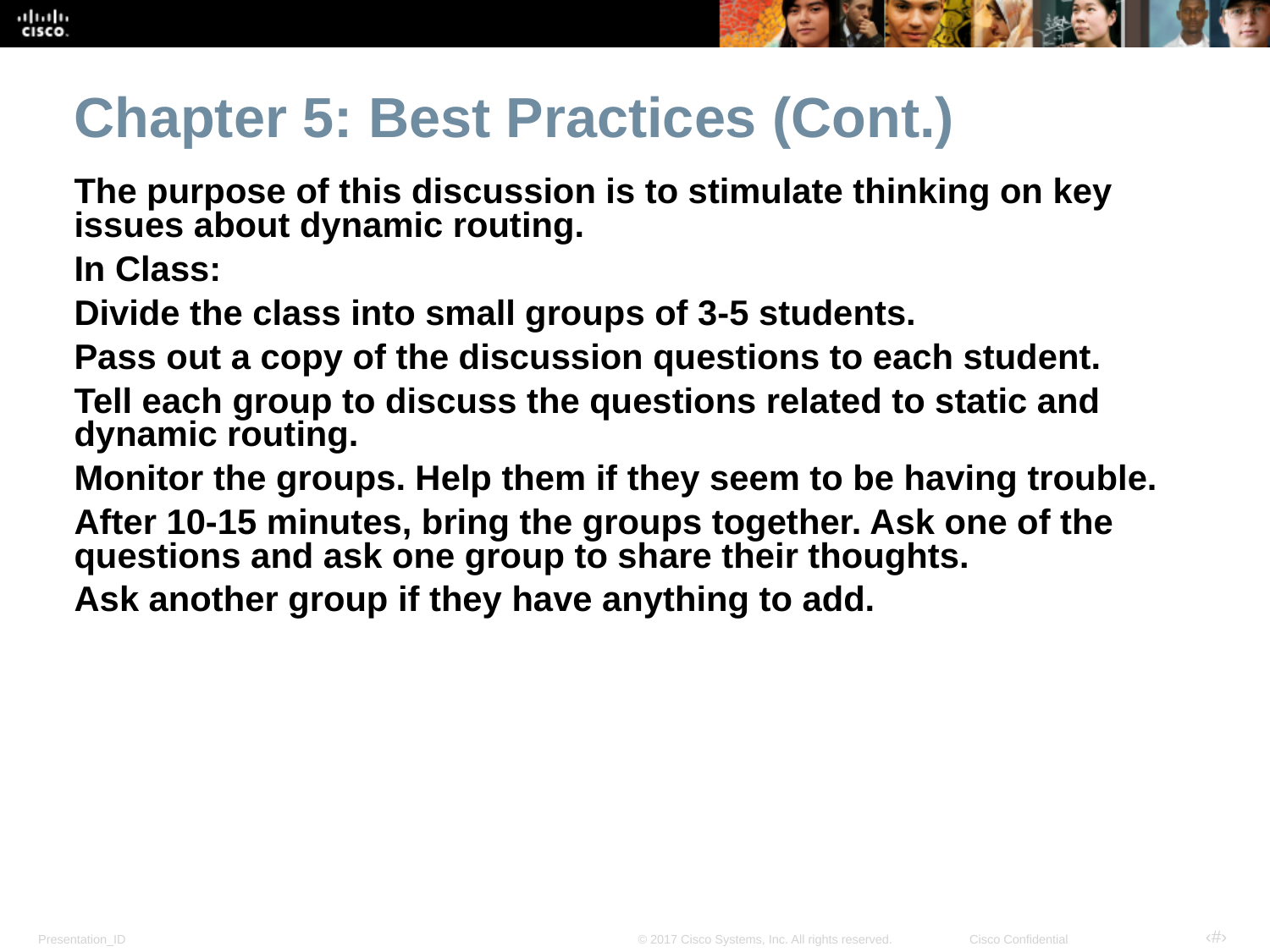

Chapter 5: Best Practices (Cont.)
The purpose of this discussion is to stimulate thinking on key issues about dynamic routing.
In Class:
Divide the class into small groups of 3-5 students.
Pass out a copy of the discussion questions to each student.
Tell each group to discuss the questions related to static and dynamic routing.
Monitor the groups. Help them if they seem to be having trouble.
After 10-15 minutes, bring the groups together. Ask one of the questions and ask one group to share their thoughts.
Ask another group if they have anything to add.